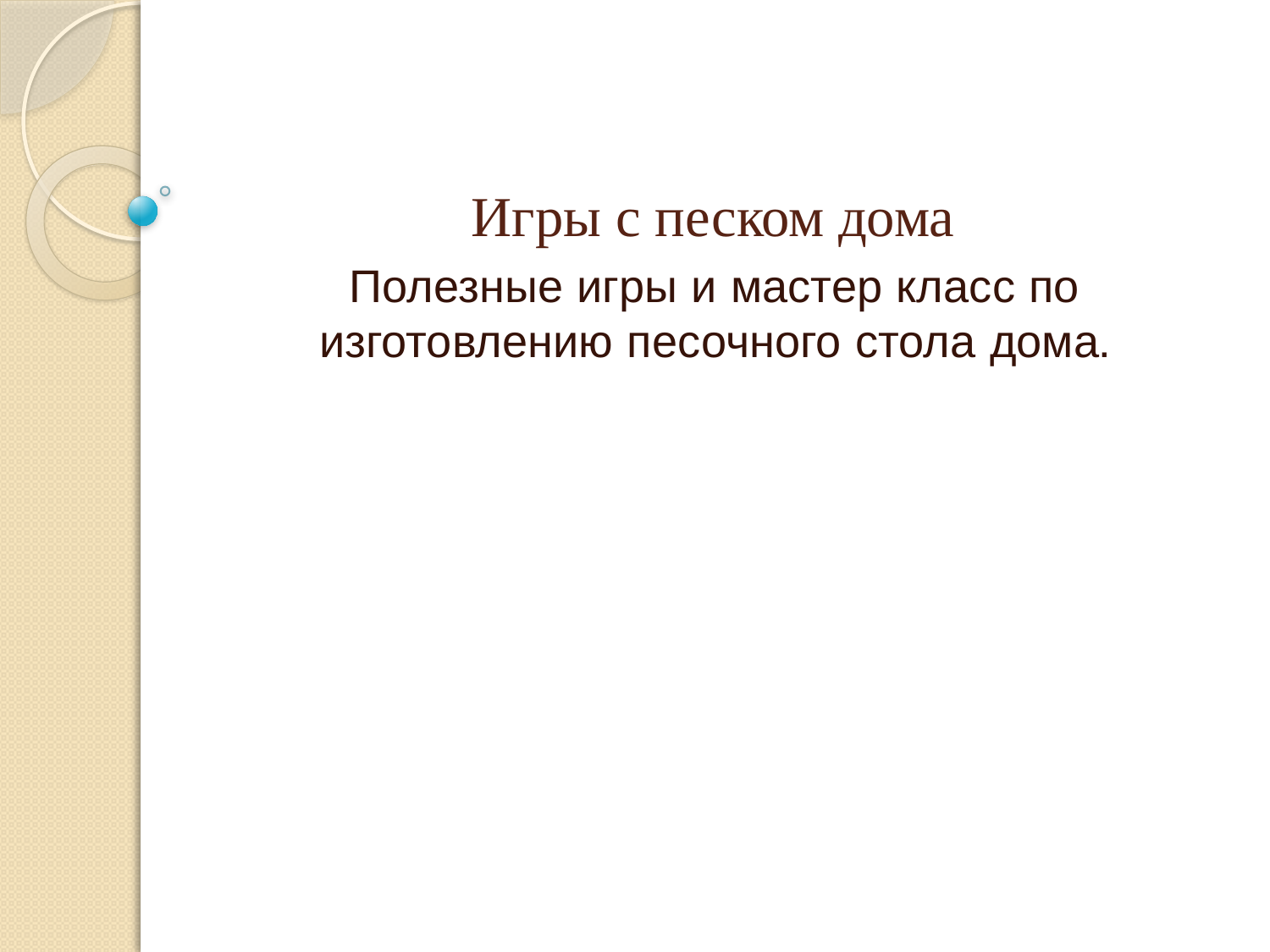

# Игры с песком дома
Полезные игры и мастер класс по изготовлению песочного стола дома.